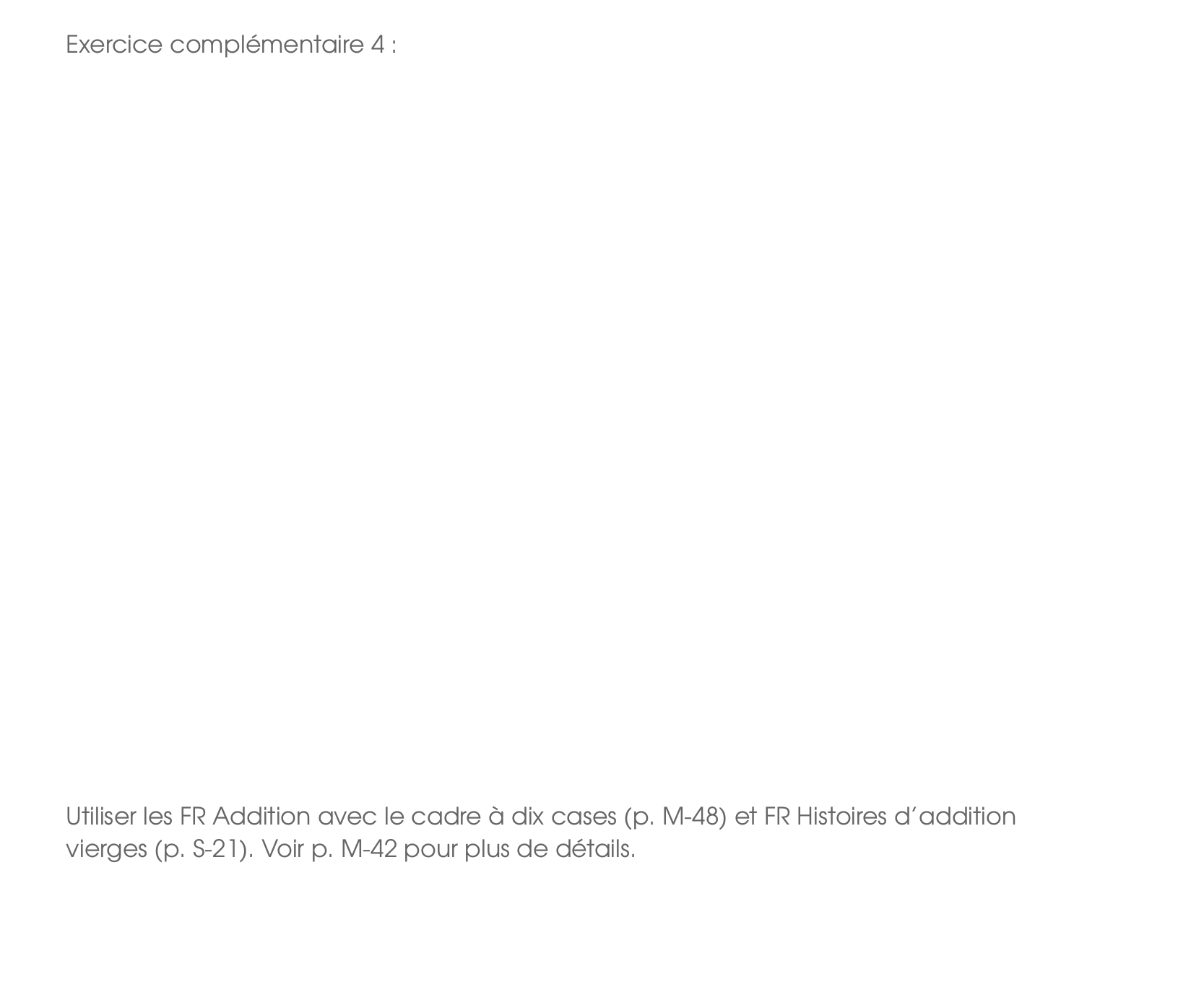

Exercice complémentaire 4 :
Utiliser les FR Addition avec le cadre à dix cases (p. M-48) et FR Histoires d’addition vierges (p. S-21). Voir p. M-42 pour plus de détails.